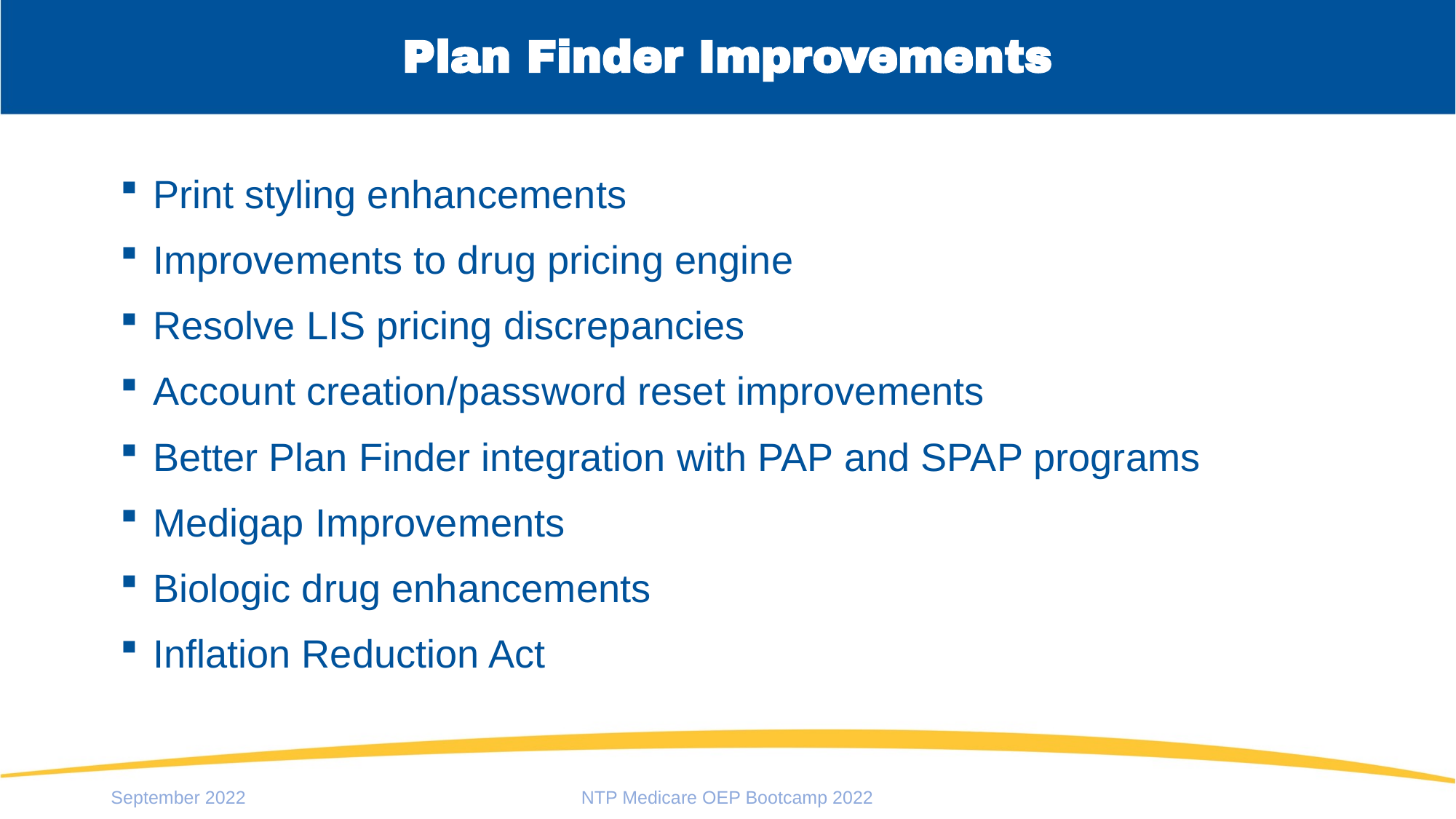

# Plan Finder Improvements
Print styling enhancements
Improvements to drug pricing engine
Resolve LIS pricing discrepancies
Account creation/password reset improvements
Better Plan Finder integration with PAP and SPAP programs
Medigap Improvements
Biologic drug enhancements
Inflation Reduction Act

September 2022
NTP Medicare OEP Bootcamp 2022